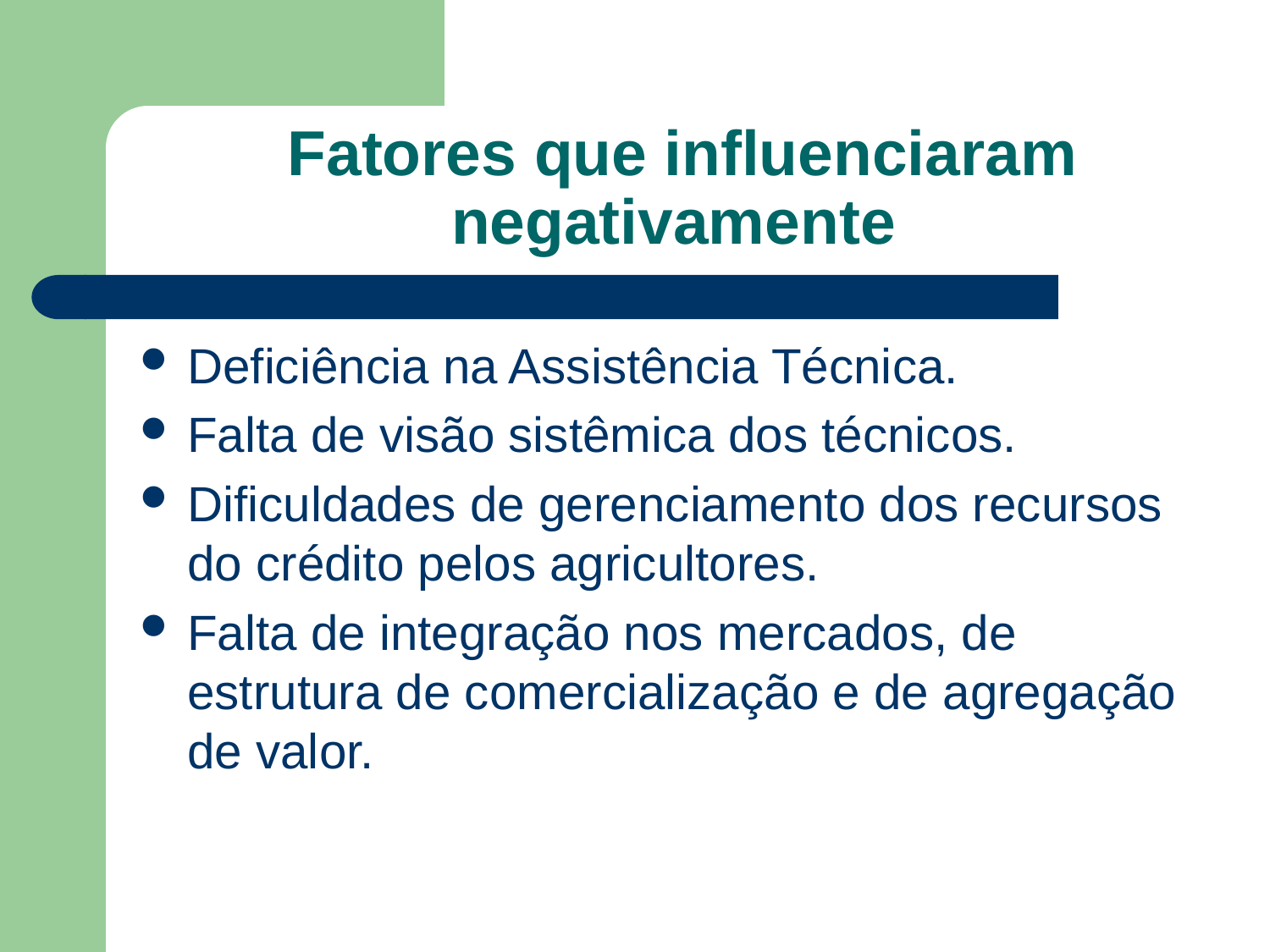

# Fatores que influenciaram negativamente
Deficiência na Assistência Técnica.
Falta de visão sistêmica dos técnicos.
Dificuldades de gerenciamento dos recursos do crédito pelos agricultores.
Falta de integração nos mercados, de estrutura de comercialização e de agregação de valor.